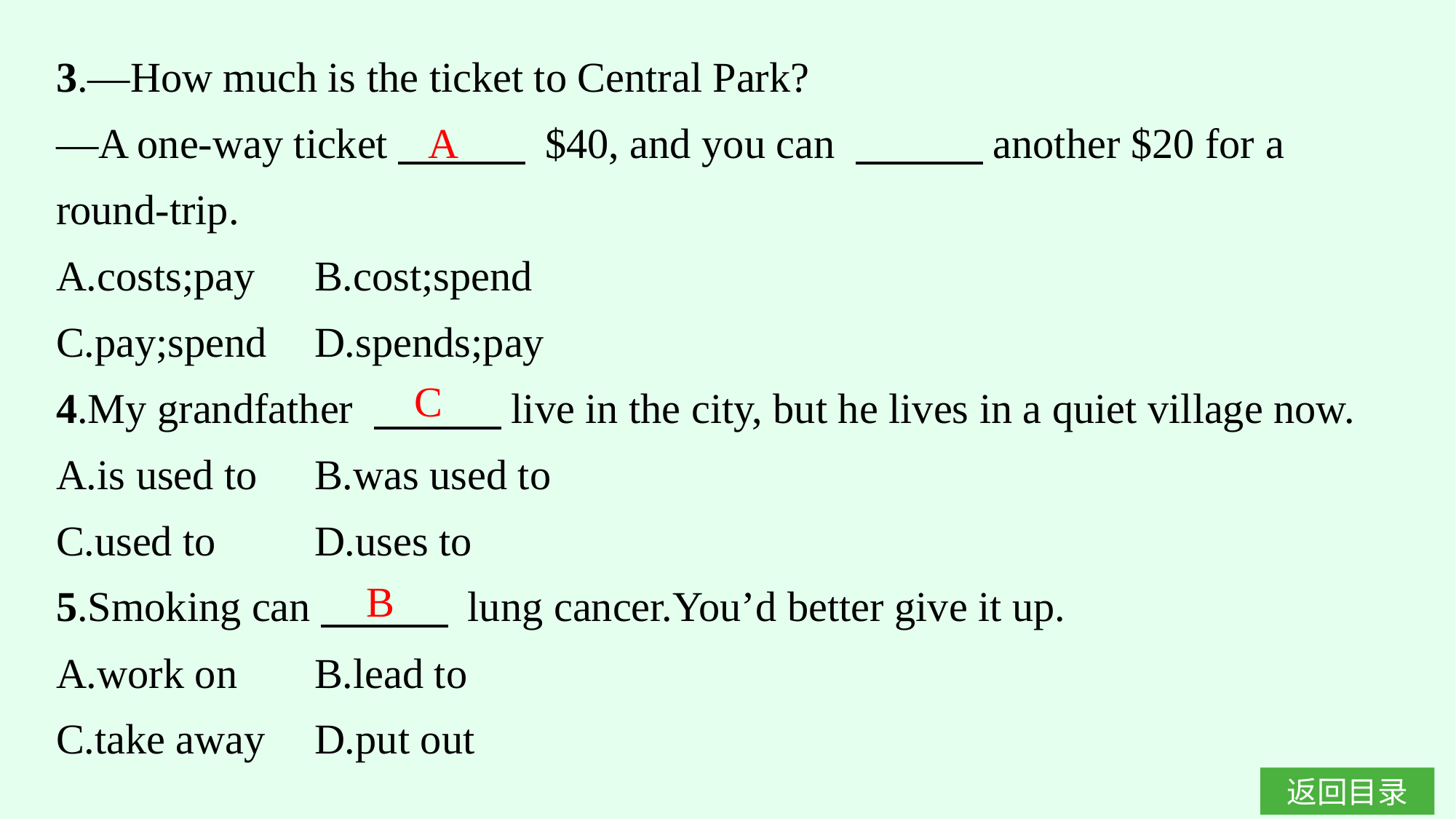

3.—How much is the ticket to Central Park?
—A one-way ticket　　　 $40, and you can 　　　another $20 for a round-trip.
A.costs;pay	B.cost;spend
C.pay;spend	D.spends;pay
4.My grandfather 　　　live in the city, but he lives in a quiet village now.
A.is used to	B.was used to
C.used to	D.uses to
5.Smoking can　　　 lung cancer.You’d better give it up.
A.work on	B.lead to
C.take away	D.put out
A
C
B